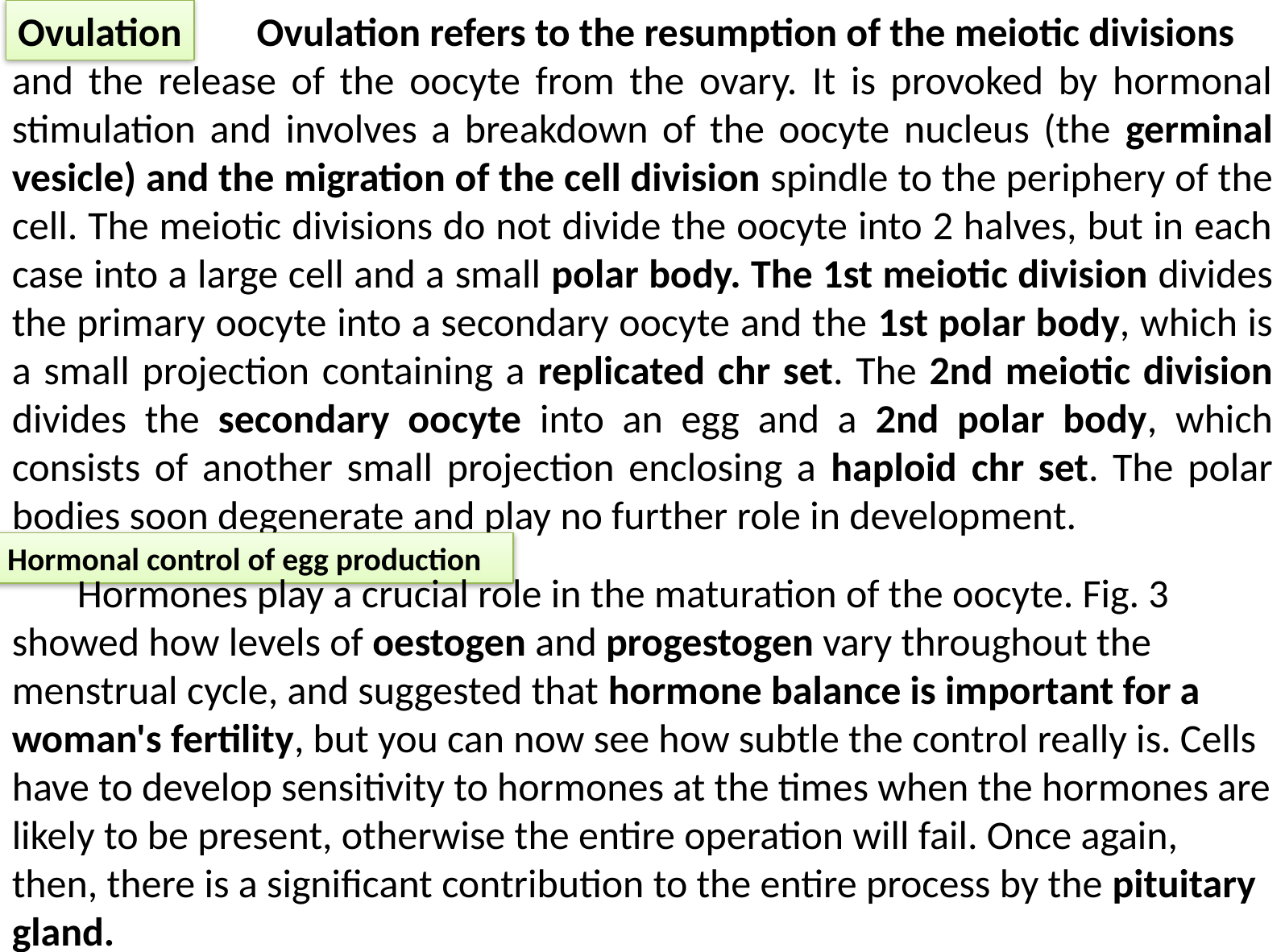

Ovulation refers to the resumption of the meiotic divisions
and the release of the oocyte from the ovary. It is provoked by hormonal stimulation and involves a breakdown of the oocyte nucleus (the germinal vesicle) and the migration of the cell division spindle to the periphery of the cell. The meiotic divisions do not divide the oocyte into 2 halves, but in each case into a large cell and a small polar body. The 1st meiotic division divides the primary oocyte into a secondary oocyte and the 1st polar body, which is a small projection containing a replicated chr set. The 2nd meiotic division divides the secondary oocyte into an egg and a 2nd polar body, which consists of another small projection enclosing a haploid chr set. The polar bodies soon degenerate and play no further role in development.
Ovulation
Hormonal control of egg production
         Hormones play a crucial role in the maturation of the oocyte. Fig. 3 showed how levels of oestogen and progestogen vary throughout the menstrual cycle, and suggested that hormone balance is important for a woman's fertility, but you can now see how subtle the control really is. Cells have to develop sensitivity to hormones at the times when the hormones are likely to be present, otherwise the entire operation will fail. Once again, then, there is a significant contribution to the entire process by the pituitary gland.